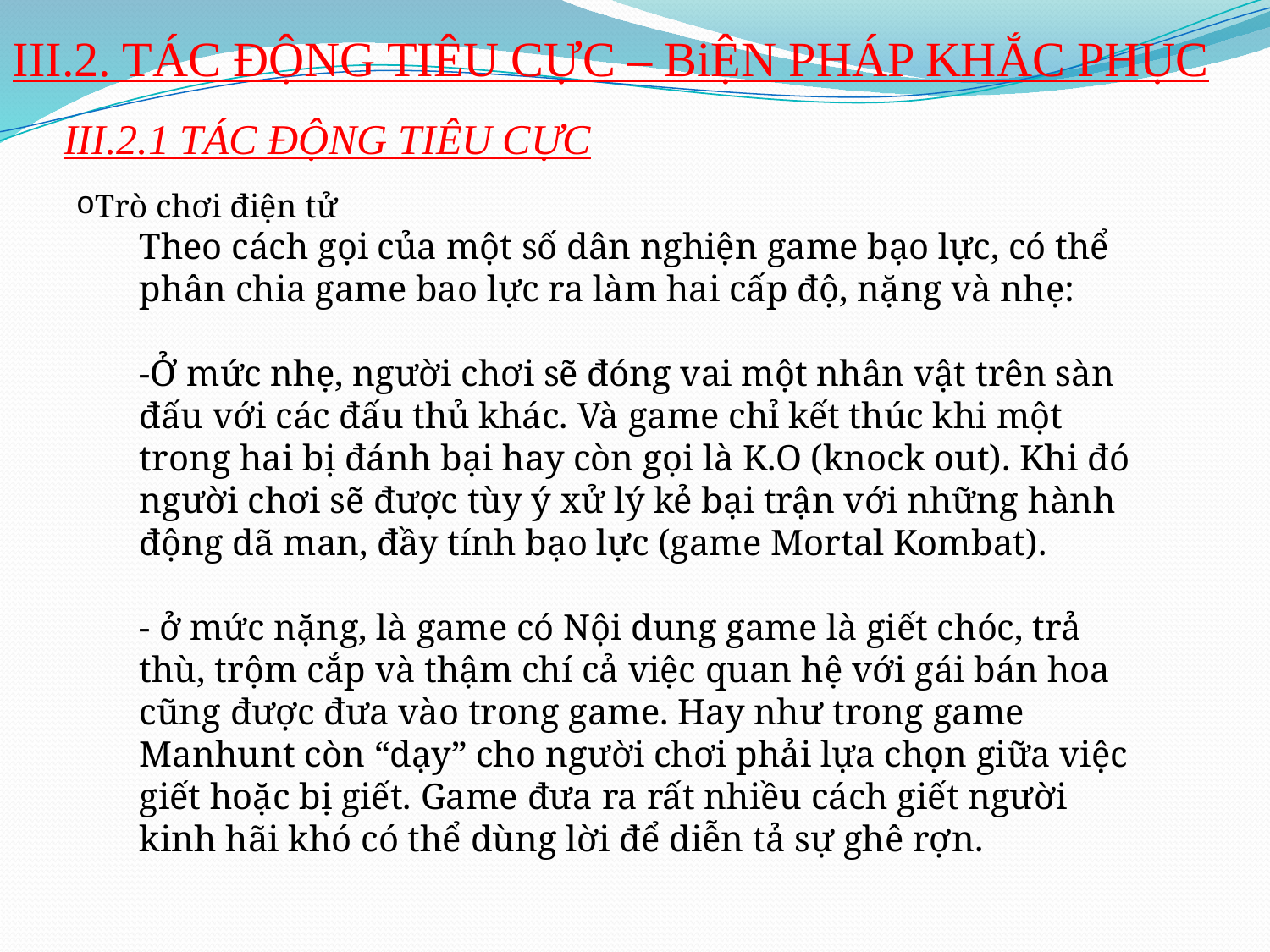

III.2. TÁC ĐỘNG TIÊU CỰC – BiỆN PHÁP KHẮC PHỤC
III.2.1 TÁC ĐỘNG TIÊU CỰC
Trò chơi điện tử
Theo cách gọi của một số dân nghiện game bạo lực, có thể phân chia game bao lực ra làm hai cấp độ, nặng và nhẹ:

-Ở mức nhẹ, người chơi sẽ đóng vai một nhân vật trên sàn đấu với các đấu thủ khác. Và game chỉ kết thúc khi một trong hai bị đánh bại hay còn gọi là K.O (knock out). Khi đó người chơi sẽ được tùy ý xử lý kẻ bại trận với những hành động dã man, đầy tính bạo lực (game Mortal Kombat).

- ở mức nặng, là game có Nội dung game là giết chóc, trả thù, trộm cắp và thậm chí cả việc quan hệ với gái bán hoa cũng được đưa vào trong game. Hay như trong game Manhunt còn “dạy” cho người chơi phải lựa chọn giữa việc giết hoặc bị giết. Game đưa ra rất nhiều cách giết người kinh hãi khó có thể dùng lời để diễn tả sự ghê rợn.